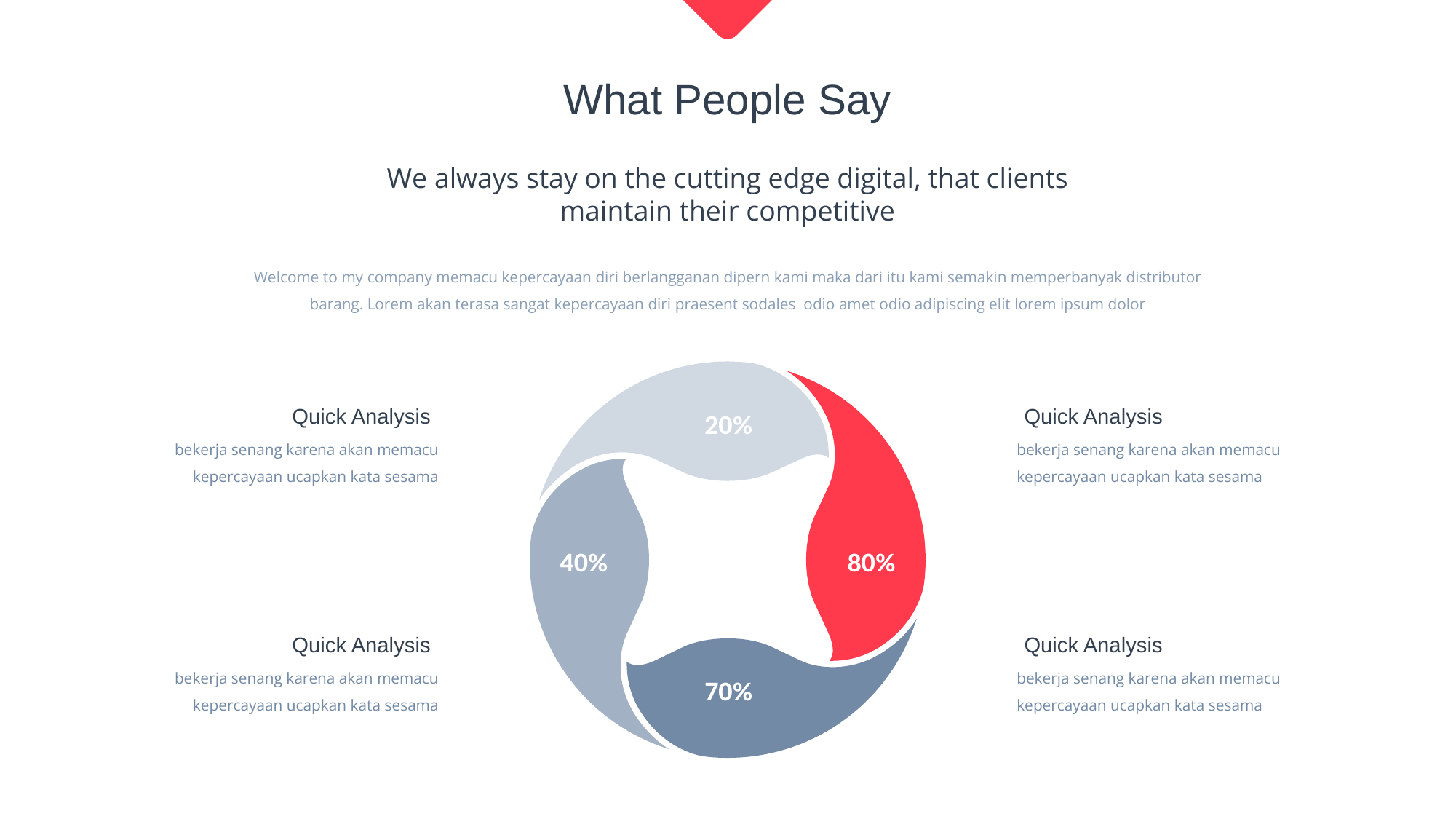

What People Say
We always stay on the cutting edge digital, that clients maintain their competitive
Welcome to my company memacu kepercayaan diri berlangganan dipern kami maka dari itu kami semakin memperbanyak distributor barang. Lorem akan terasa sangat kepercayaan diri praesent sodales  odio amet odio adipiscing elit lorem ipsum dolor

20%

40%
80%

70%
Quick Analysis
Quick Analysis
bekerja senang karena akan memacu kepercayaan ucapkan kata sesama
bekerja senang karena akan memacu kepercayaan ucapkan kata sesama
Quick Analysis
Quick Analysis
bekerja senang karena akan memacu kepercayaan ucapkan kata sesama
bekerja senang karena akan memacu kepercayaan ucapkan kata sesama